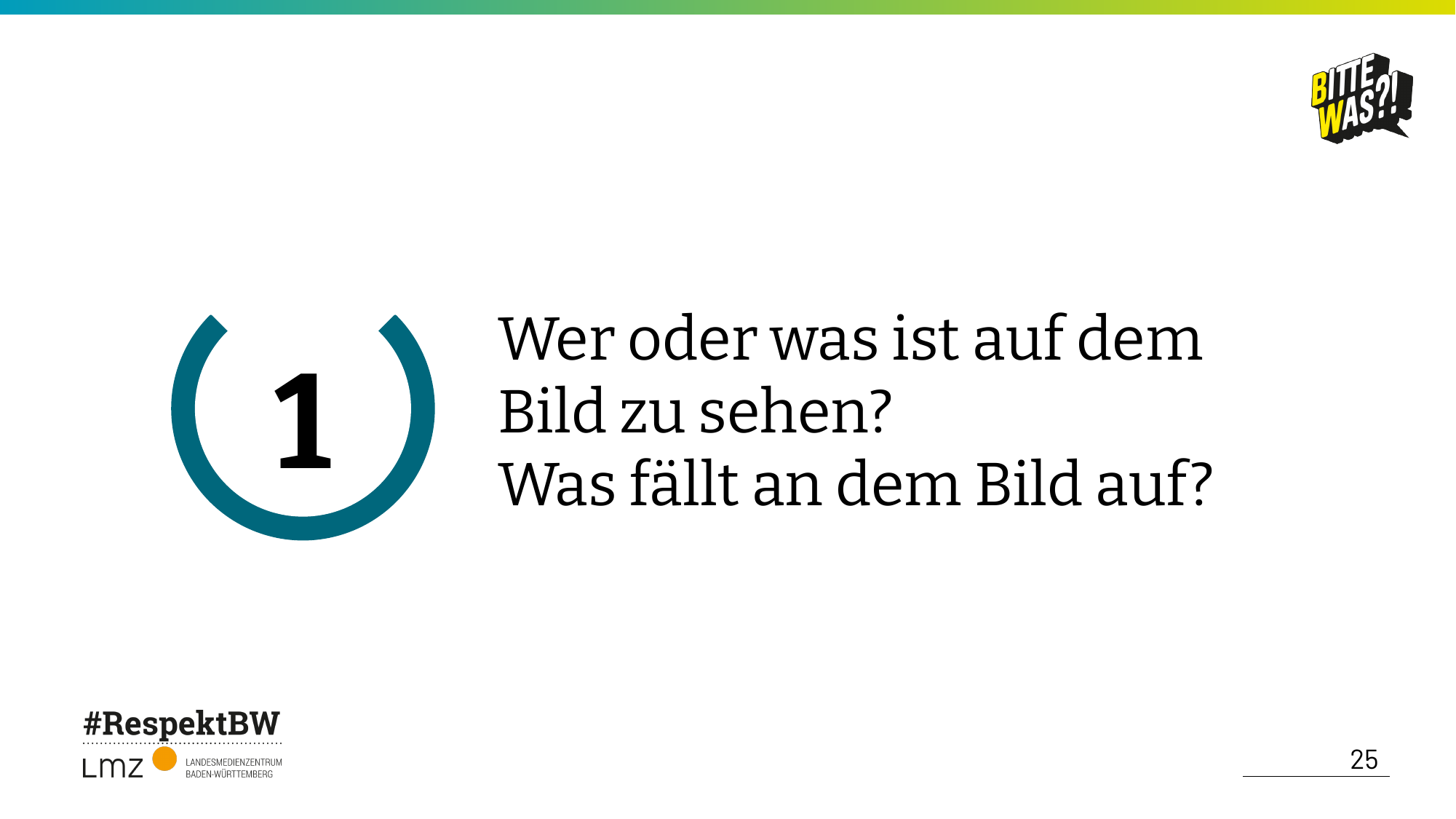

Wer oder was ist auf dem
Bild zu sehen?
Was fällt an dem Bild auf?

1
25